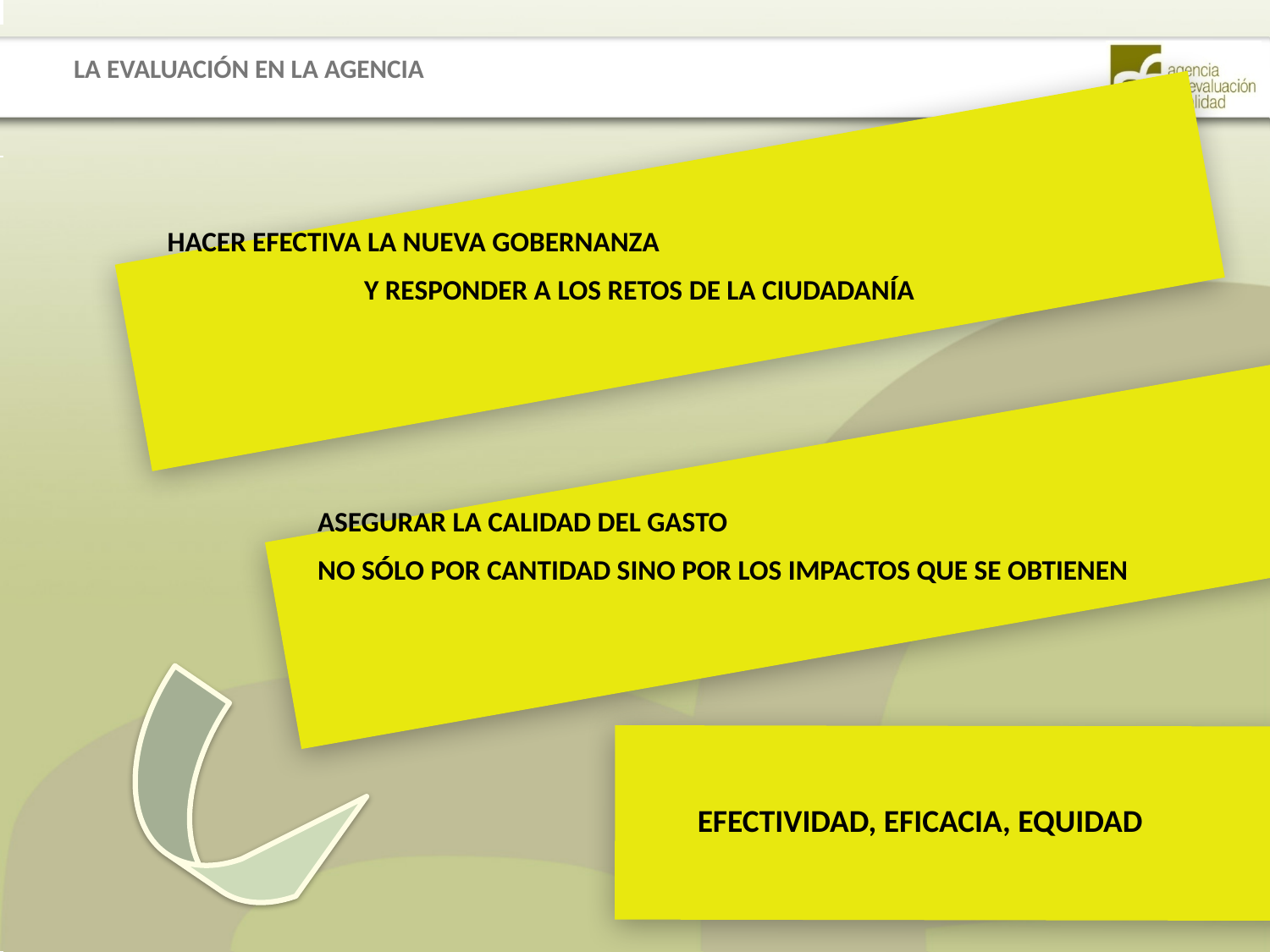

LA EVALUACIÓN EN LA AGENCIA

HACER EFECTIVA LA NUEVA GOBERNANZA
                               Y RESPONDER A LOS RETOS DE LA CIUDADANÍA

ASEGURAR LA CALIDAD DEL GASTO
NO SÓLO POR CANTIDAD SINO POR LOS IMPACTOS QUE SE OBTIENEN

EFECTIVIDAD, EFICACIA, EQUIDAD